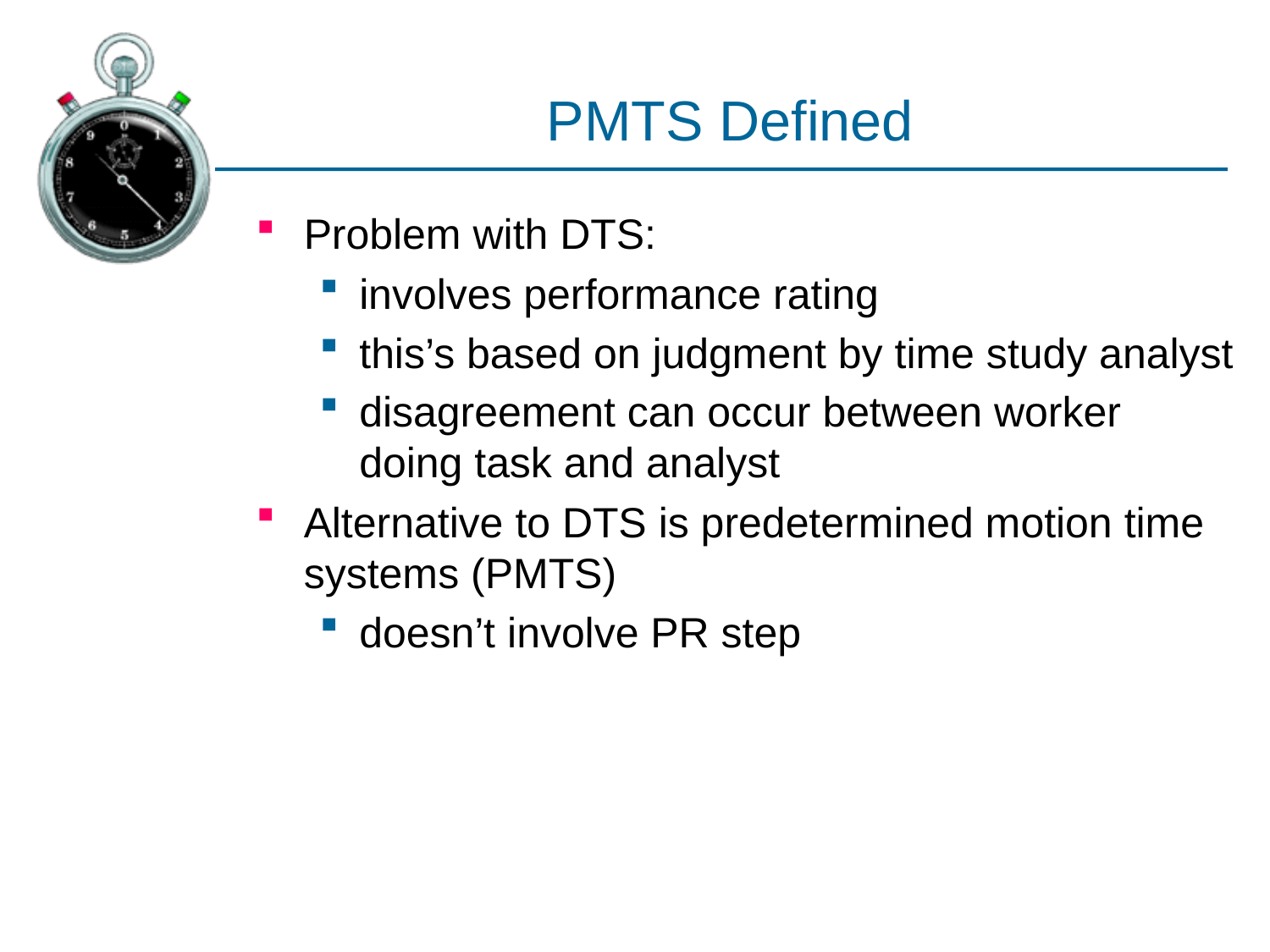

# PMTS Defined
Problem with DTS:
involves performance rating
this’s based on judgment by time study analyst
disagreement can occur between worker doing task and analyst
Alternative to DTS is predetermined motion time systems (PMTS)
doesn’t involve PR step